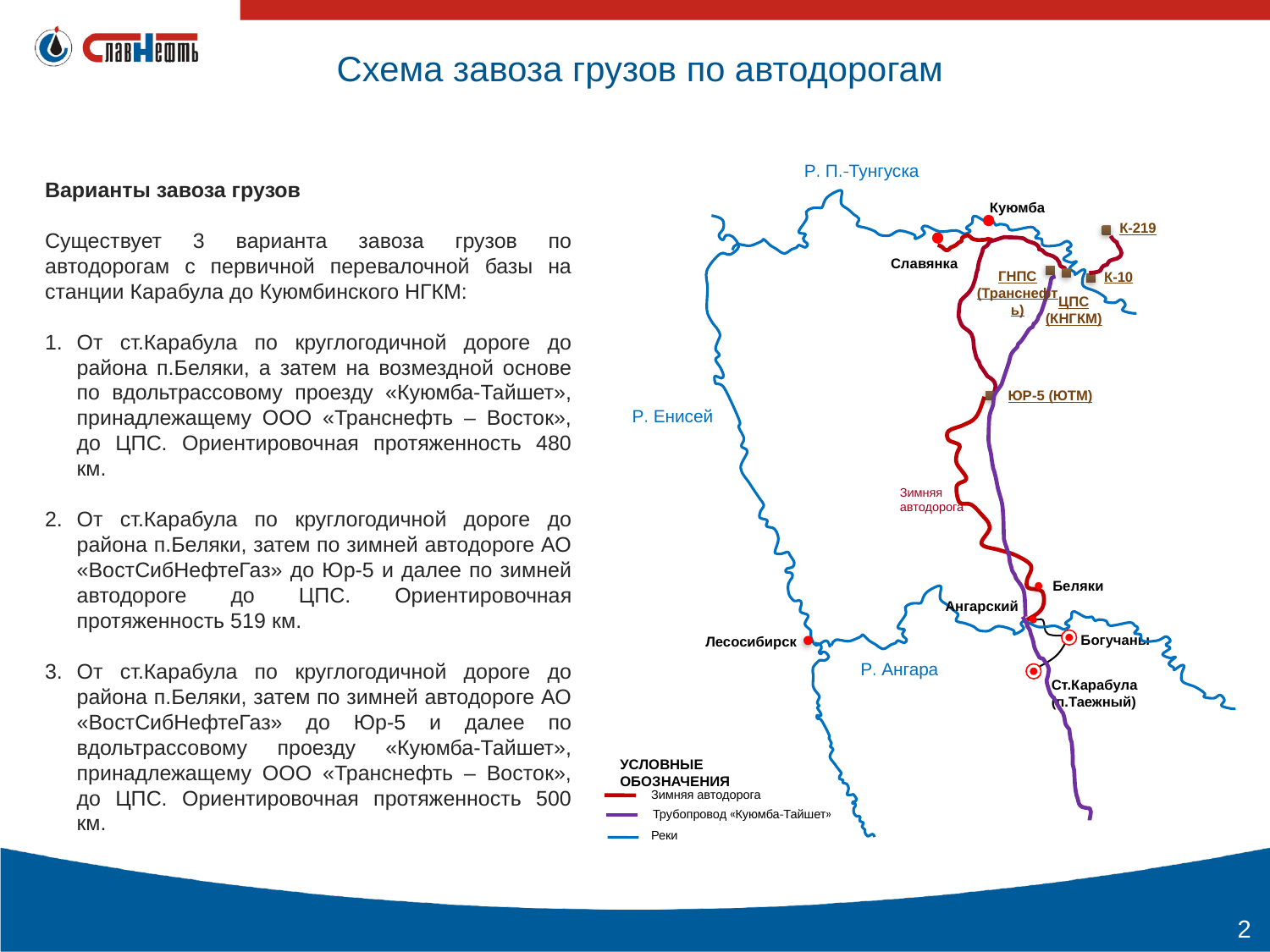

Схема завоза грузов по автодорогам
Р. П.-Тунгуска
Варианты завоза грузов

Существует 3 варианта завоза грузов по автодорогам с первичной перевалочной базы на станции Карабула до Куюмбинского НГКМ:

От ст.Карабула по круглогодичной дороге до района п.Беляки, а затем на возмездной основе по вдольтрассовому проезду «Куюмба-Тайшет», принадлежащему ООО «Транснефть – Восток», до ЦПС. Ориентировочная протяженность 480 км.

От ст.Карабула по круглогодичной дороге до района п.Беляки, затем по зимней автодороге АО «ВостСибНефтеГаз» до Юр-5 и далее по зимней автодороге до ЦПС. Ориентировочная протяженность 519 км.

От ст.Карабула по круглогодичной дороге до района п.Беляки, затем по зимней автодороге АО «ВостСибНефтеГаз» до Юр-5 и далее по вдольтрассовому проезду «Куюмба-Тайшет», принадлежащему ООО «Транснефть – Восток», до ЦПС. Ориентировочная протяженность 500 км.

Куюмба
К-219

Славянка
ГНПС (Транснефть)
К-10

ЦПС (КНГКМ)
ЮР-5 (ЮТМ)

Р. Енисей

Зимняя автодорога
Беляки

Ангарский

Лесосибирск
Богучаны

Р. Ангара

Ст.Карабула (п.Таежный)
УСЛОВНЫЕ ОБОЗНАЧЕНИЯ
Зимняя автодорога
Трубопровод «Куюмба-Тайшет»
Реки
2